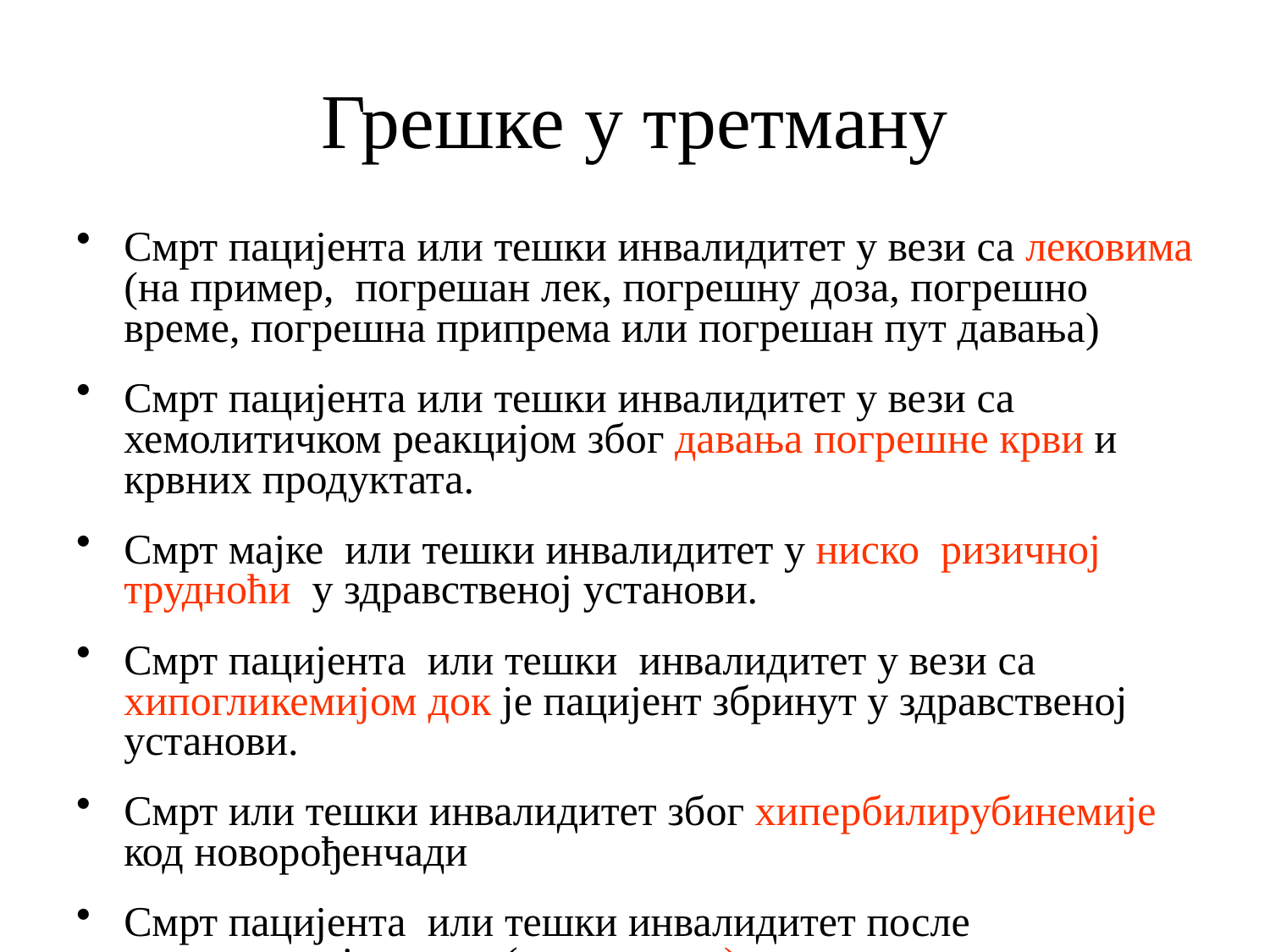

# Грешке у третману
Смрт пацијента или тешки инвалидитет у вези са лековима (на пример,  погрешан лек, погрешну доза, погрешно време, погрешна припрема или погрешан пут давања)
Смрт пацијента или тешки инвалидитет у вези са хемолитичком реакцијом због давања погрешне крви и крвних продуктата.
Смрт мајке  или тешки инвалидитет у ниско  ризичној  трудноћи  у здравственој установи.
Смрт пацијента  или тешки  инвалидитет у вези са хипогликемијом док је пацијент збринут у здравственој установи.
Смрт или тешки инвалидитет због хипербилирубинемије код новорођенчади
Смрт пацијента  или тешки инвалидитет после манипулације кичме (киропракса)